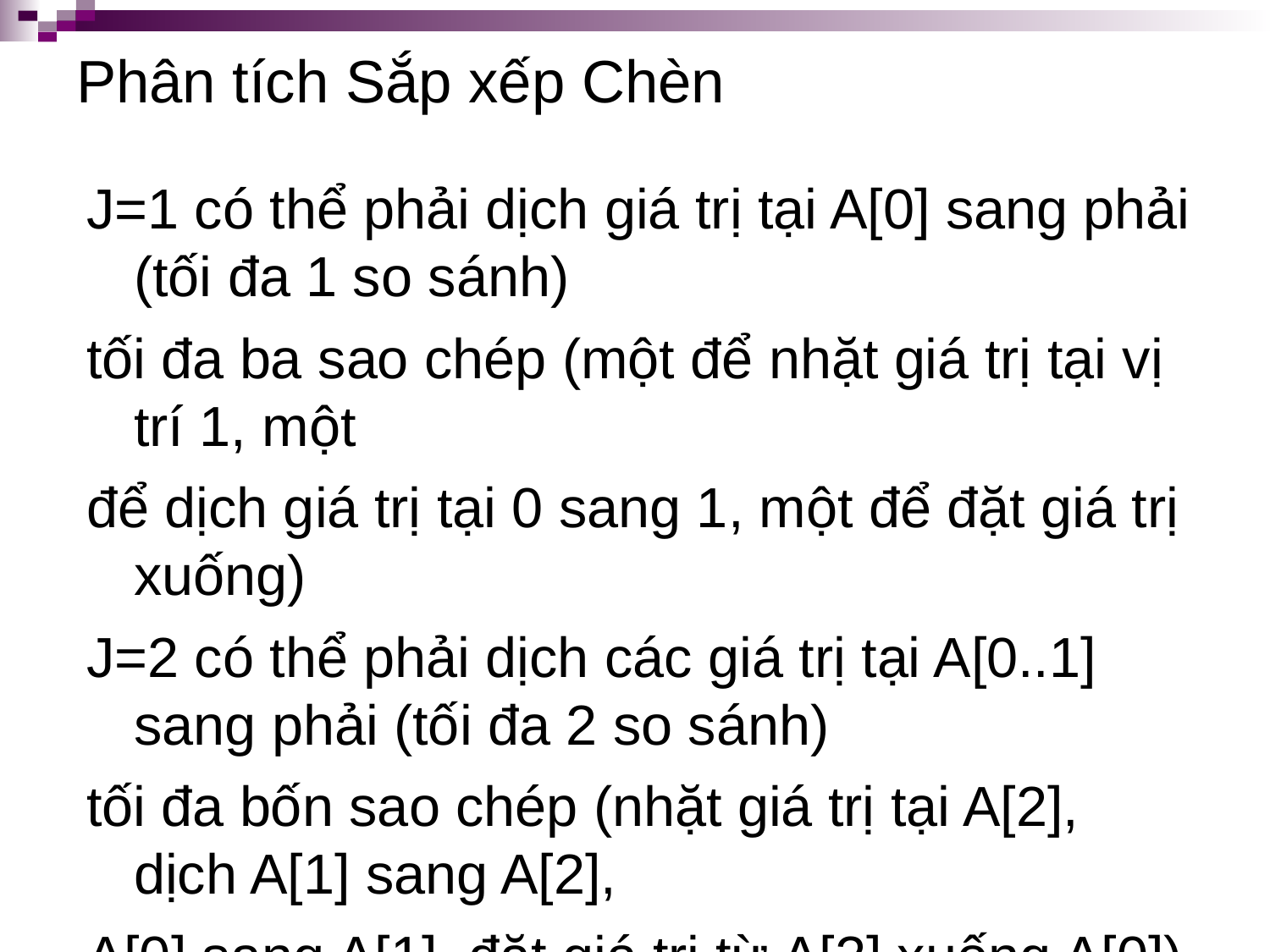

# Phân tích Sắp xếp Chèn
J=1 có thể phải dịch giá trị tại A[0] sang phải (tối đa 1 so sánh)
tối đa ba sao chép (một để nhặt giá trị tại vị trí 1, một
để dịch giá trị tại 0 sang 1, một để đặt giá trị xuống)
J=2 có thể phải dịch các giá trị tại A[0..1] sang phải (tối đa 2 so sánh)
tối đa bốn sao chép (nhặt giá trị tại A[2], dịch A[1] sang A[2],
A[0] sang A[1], đặt giá trị từ A[2] xuống A[0])
J=3 có thể phải dịch các giá trị tại A[0..2] sang phải (tối đa 3 so sánh)
tối đa năm bản sao (lấy giá trị tại A[3], dịch A[2] sang A[3],
A[1] sang A[2], A[0] sang A[1], đặt giá trị từ A[3] vào A[0])
...